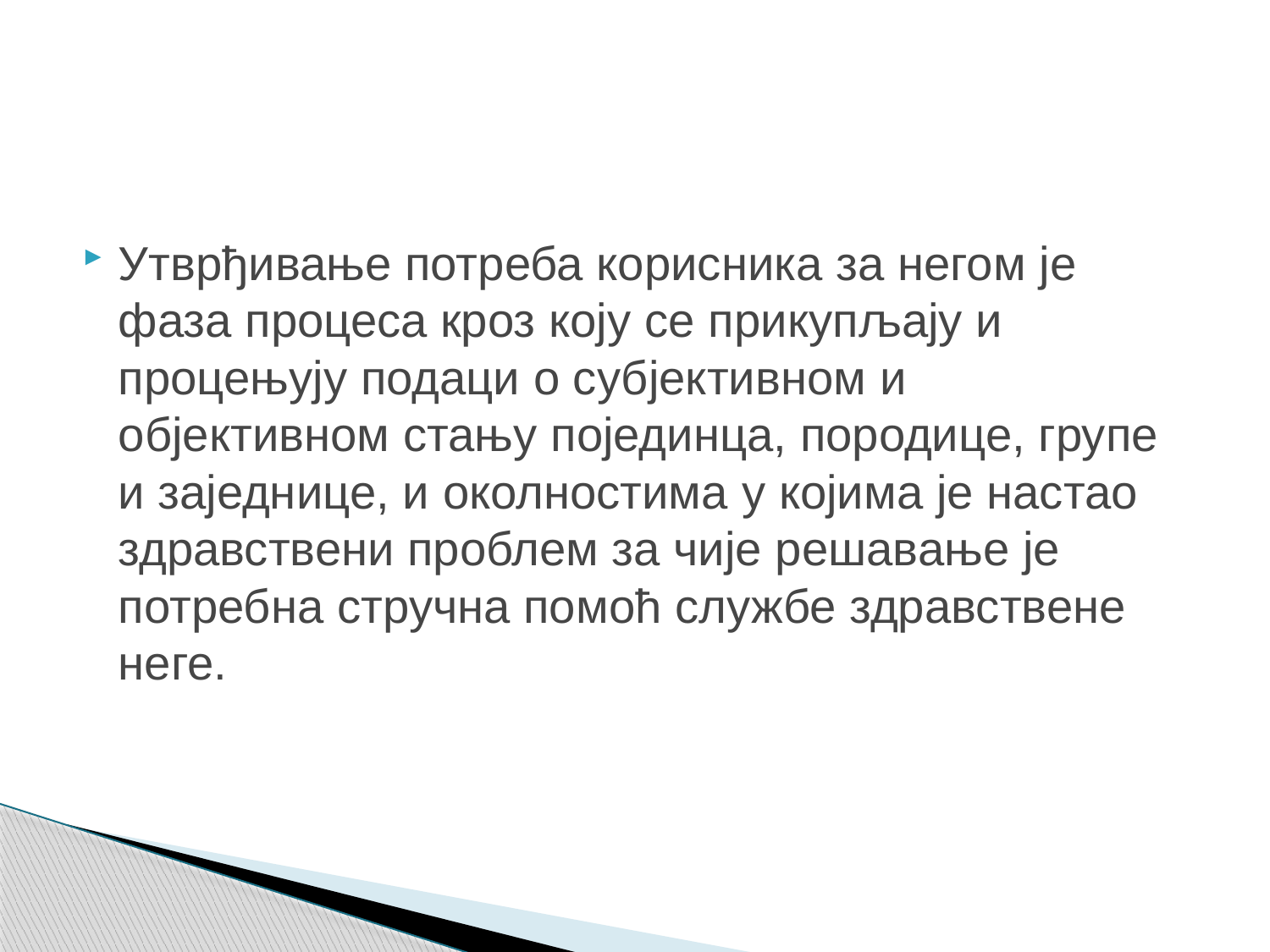

Утврђивање потреба корисника за негом је фаза процеса кроз коју се прикупљају и процењују подаци о субјективном и објективном стању појединца, породице, групе и заједнице, и околностима у којима је настао здравствени проблем за чије решавање је потребна стручна помоћ службе здравствене неге.